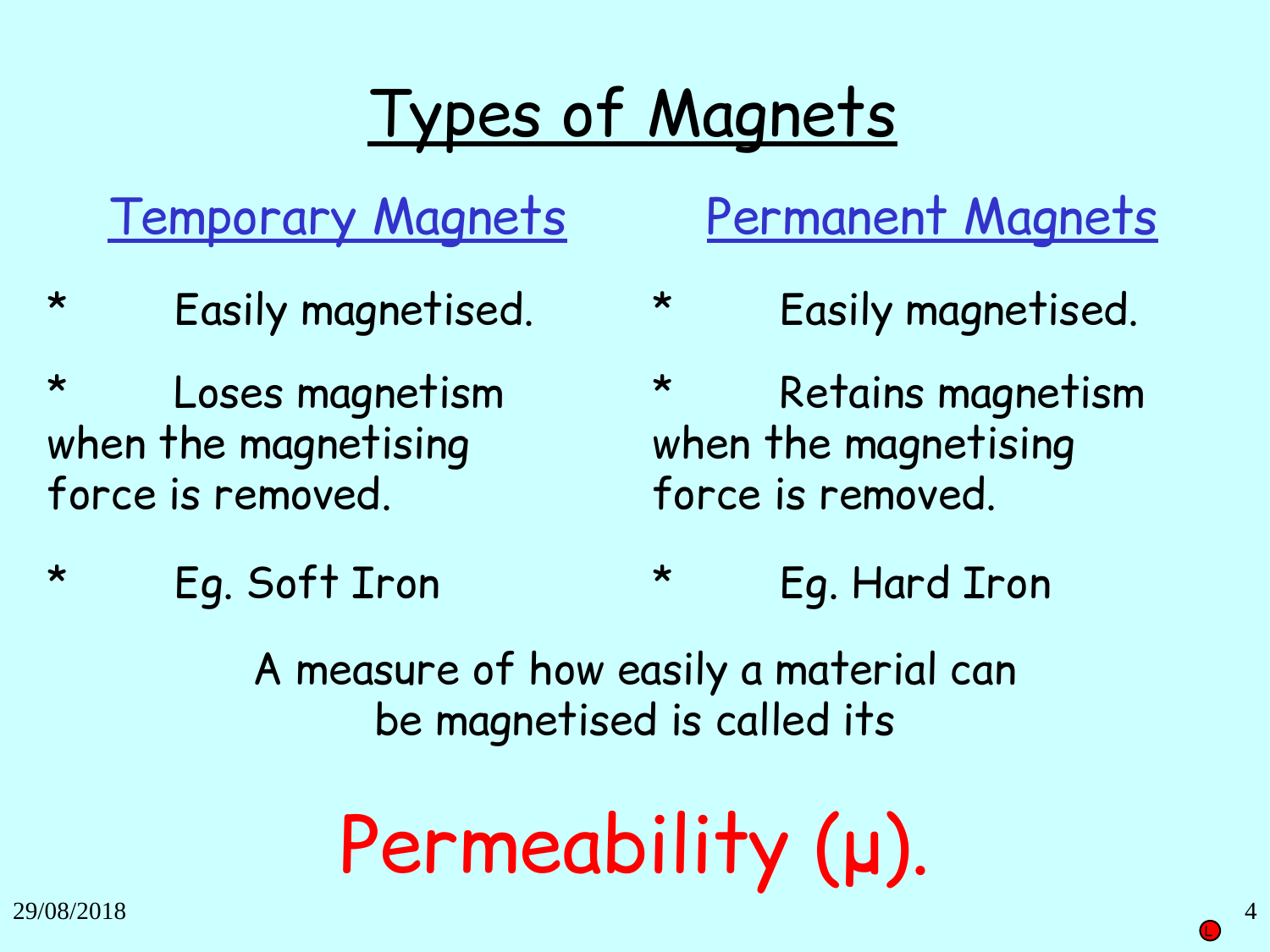

Types of Magnets
Temporary Magnets
Permanent Magnets
*	Easily magnetised.
*	Easily magnetised.
*	Loses magnetism 	when the magnetising 	force is removed.
*	Retains magnetism 	when the magnetising 	force is removed.
*	Eg. Soft Iron
*	Eg. Hard Iron
A measure of how easily a material can be magnetised is called its
Permeability (μ).
29/08/2018
4
L